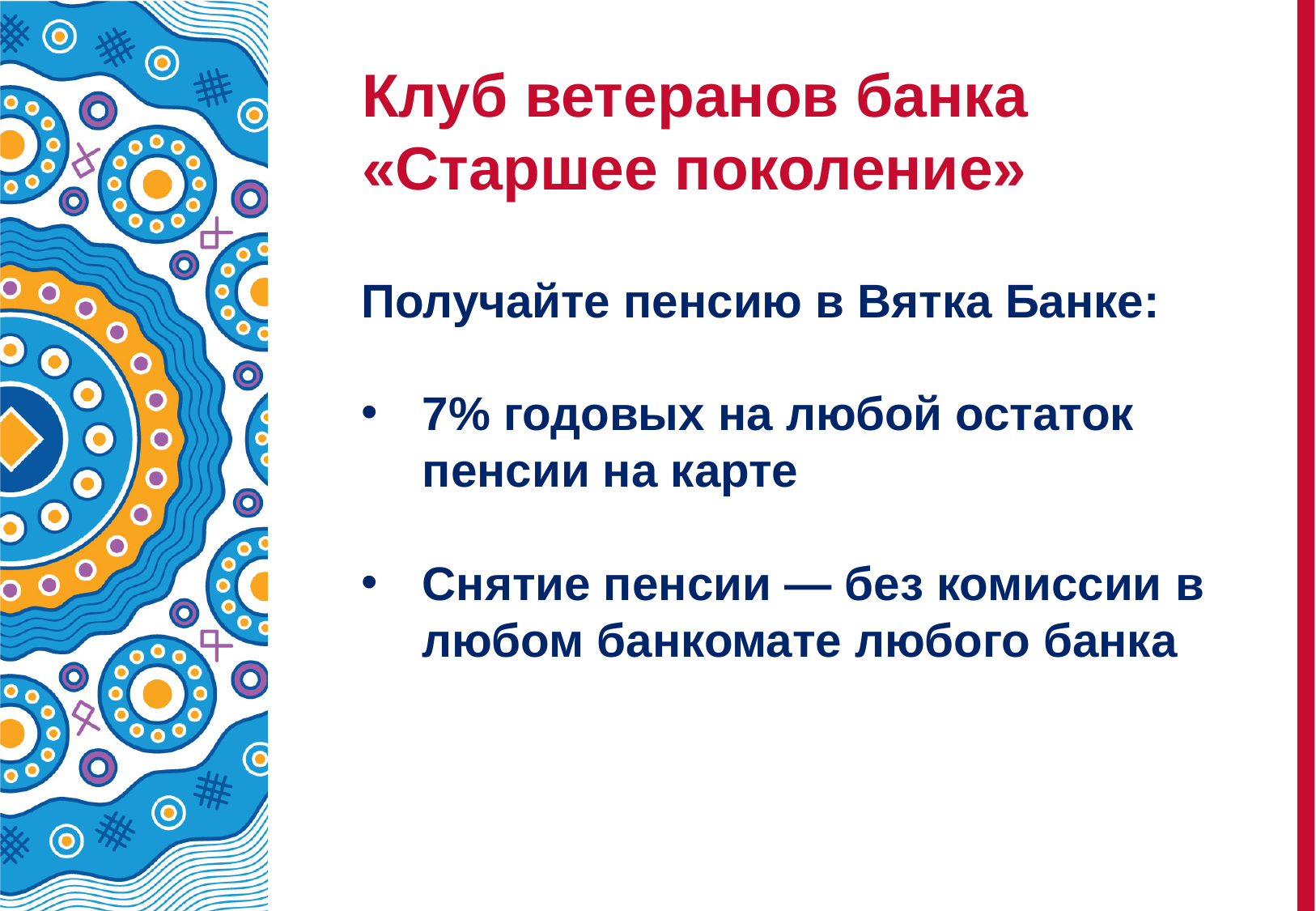

Клуб ветеранов банка
«Старшее поколение»
Получайте пенсию в Вятка Банке:
7% годовых на любой остаток пенсии на карте

Снятие пенсии — без комиссии в любом банкомате любого банка